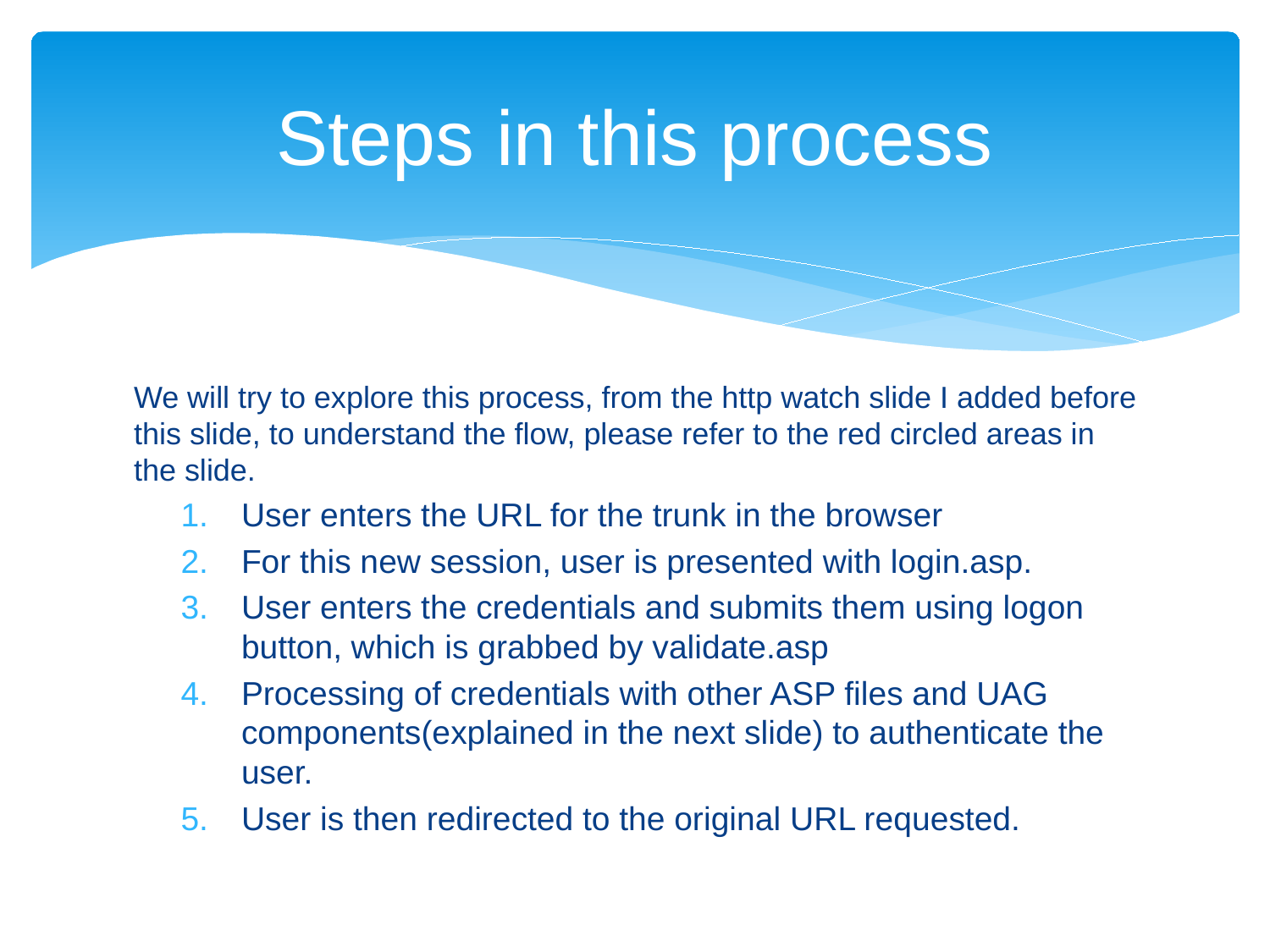

# Steps in this process
We will try to explore this process, from the http watch slide I added before this slide, to understand the flow, please refer to the red circled areas in the slide.
User enters the URL for the trunk in the browser
For this new session, user is presented with login.asp.
User enters the credentials and submits them using logon button, which is grabbed by validate.asp
Processing of credentials with other ASP files and UAG components(explained in the next slide) to authenticate the user.
User is then redirected to the original URL requested.